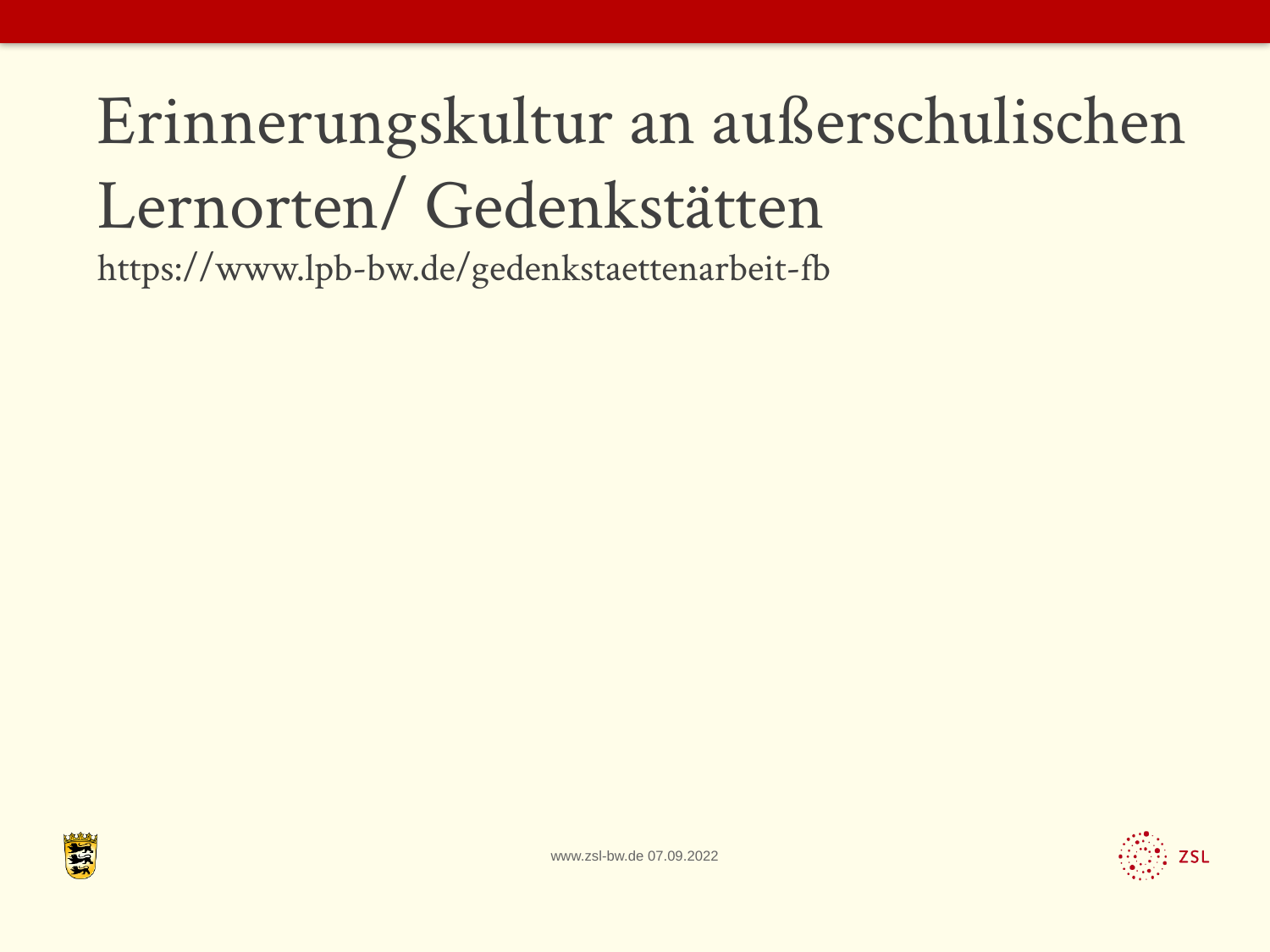

# Erinnerungskultur an außerschulischen Lernorten/ Gedenkstätten https://www.lpb-bw.de/gedenkstaettenarbeit-fb